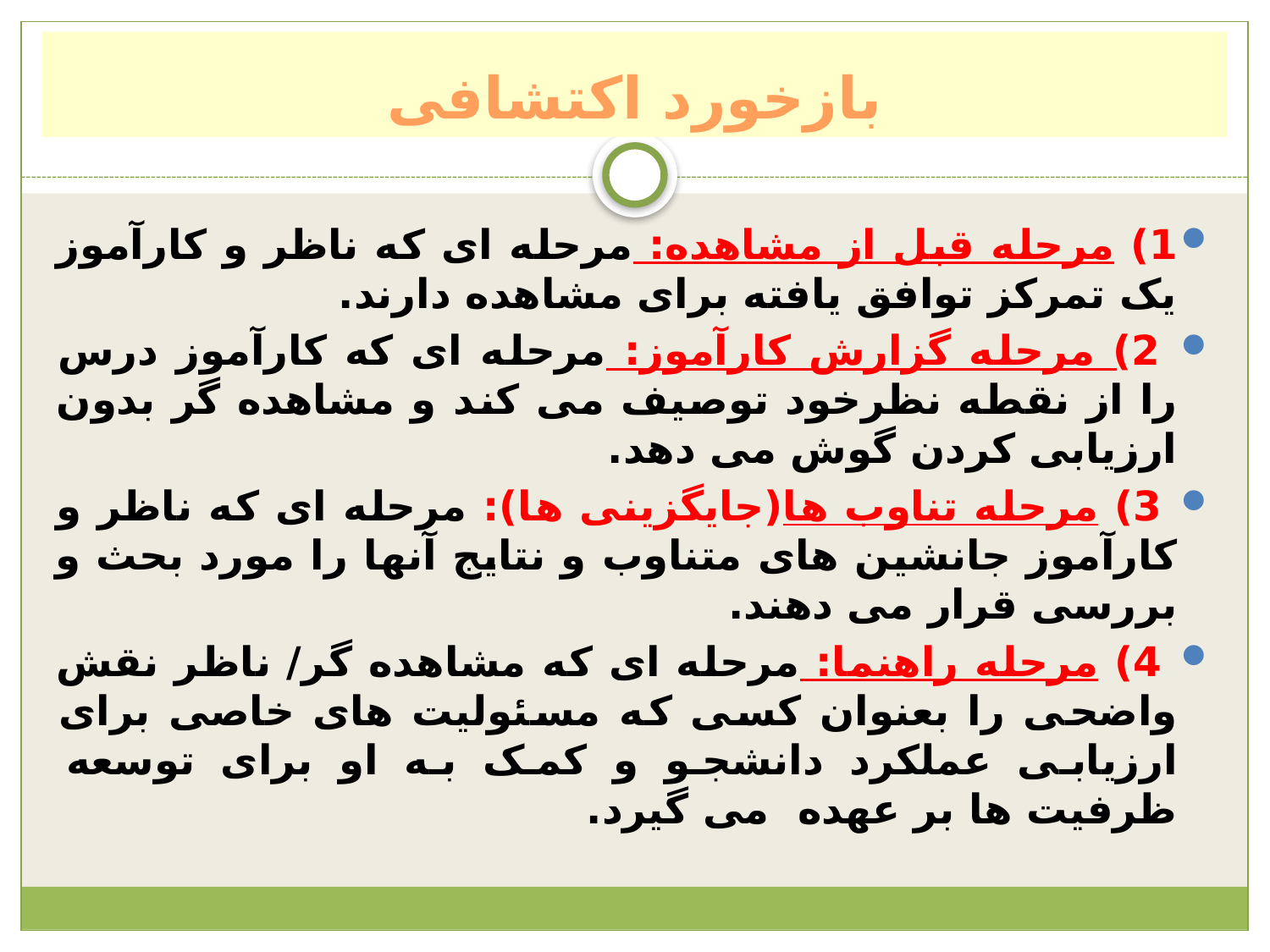

# بازخورد اکتشافی
1) مرحله قبل از مشاهده: مرحله ای که ناظر و کارآموز یک تمرکز توافق یافته برای مشاهده دارند.
 2) مرحله گزارش کارآموز: مرحله ای که کارآموز درس را از نقطه نظرخود توصیف می کند و مشاهده گر بدون ارزیابی کردن گوش می دهد.
 3) مرحله تناوب ها(جایگزینی ها): مرحله ای که ناظر و کارآموز جانشین های متناوب و نتایج آنها را مورد بحث و بررسی قرار می دهند.
 4) مرحله راهنما: مرحله ای که مشاهده گر/ ناظر نقش واضحی را بعنوان کسی که مسئولیت های خاصی برای ارزیابی عملکرد دانشجو و کمک به او برای توسعه ظرفیت ها بر عهده  می گیرد.